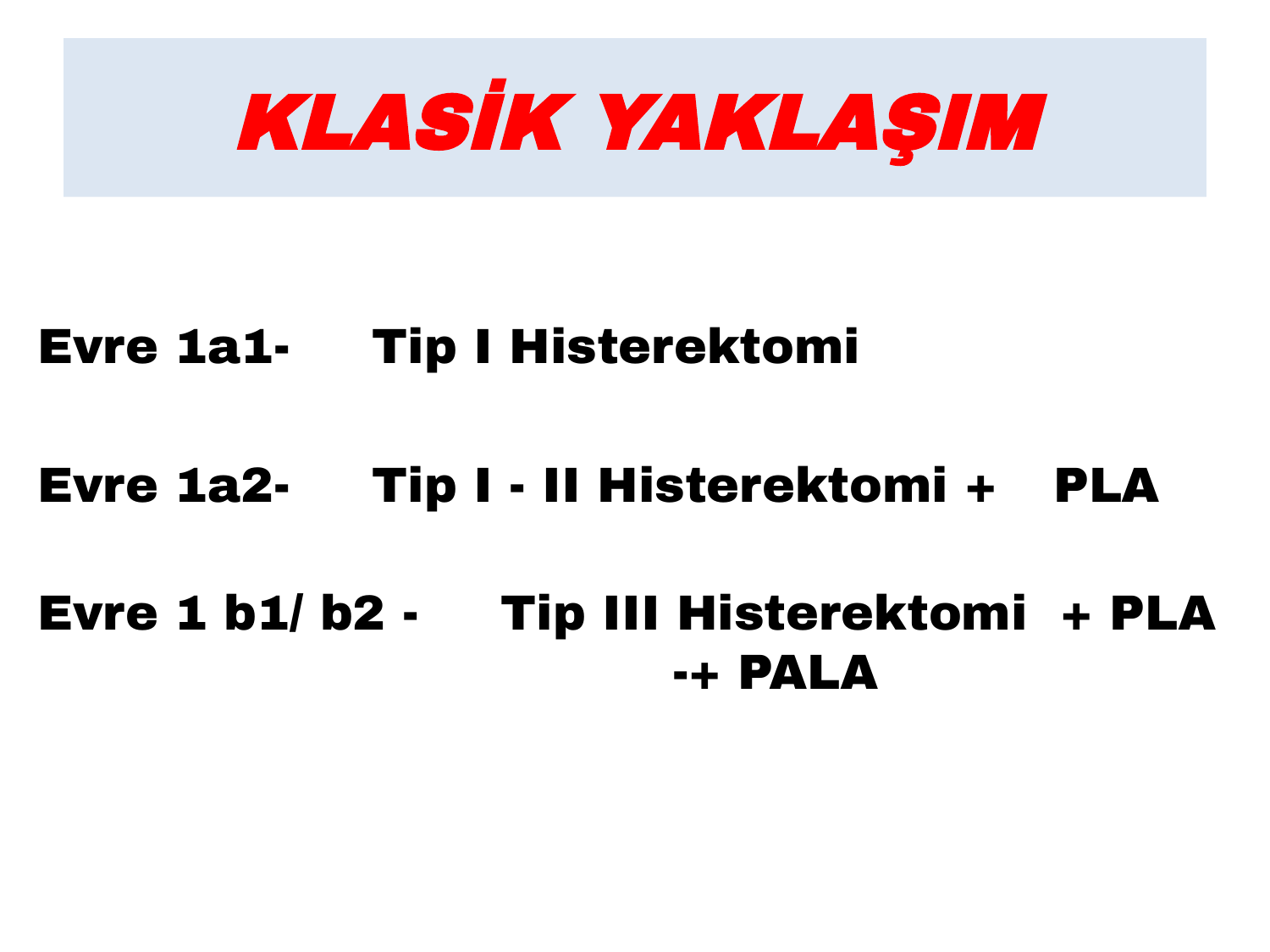

# KLASİK YAKLAŞIM

Evre 1a1-     Tip I Histerektomi

Evre 1a2-     Tip I - II Histerektomi + 	PLA
Evre 1 b1/ b2 -     Tip III Histerektomi  + PLA 					-+ PALA